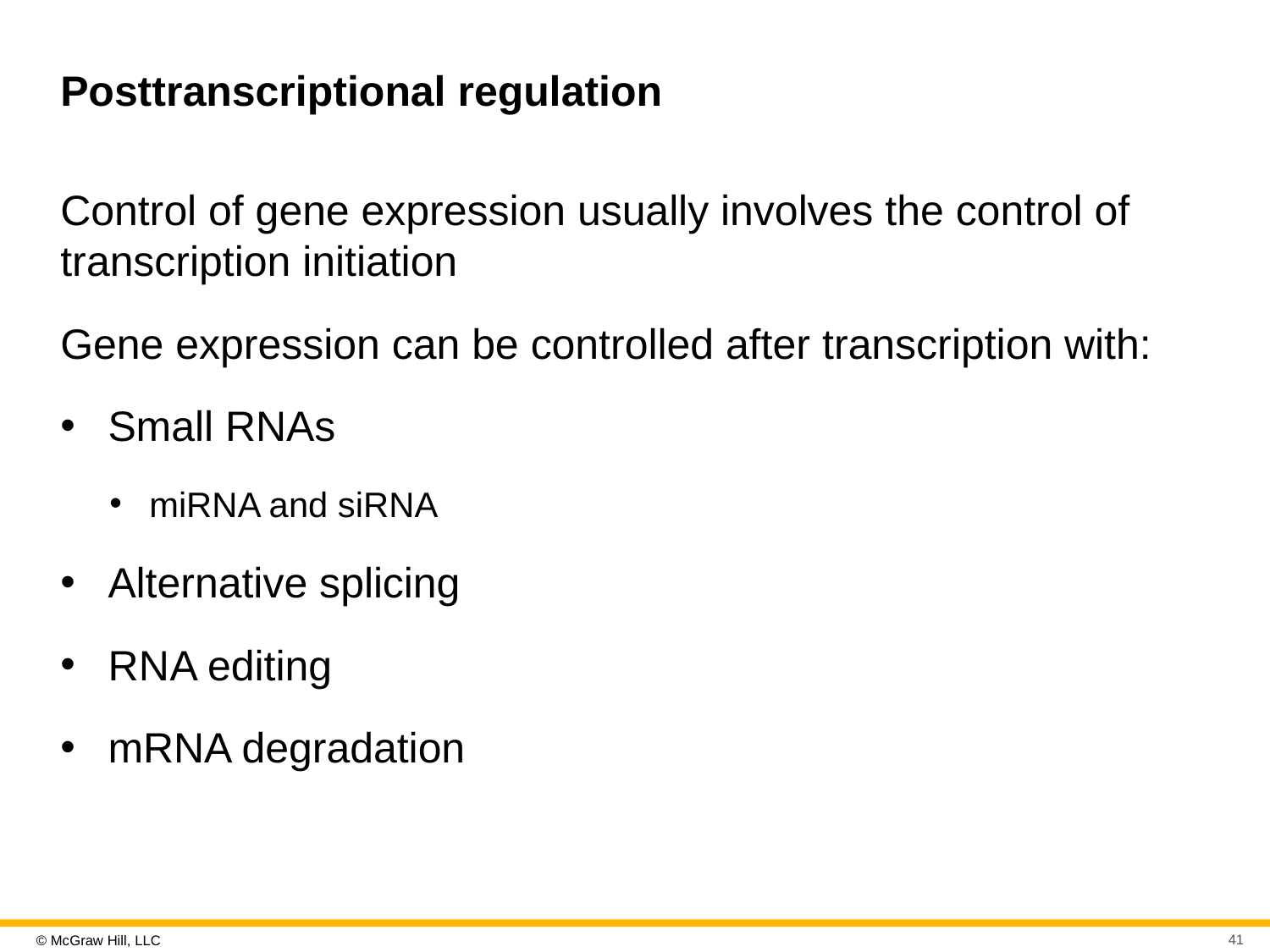

# Posttranscriptional regulation
Control of gene expression usually involves the control of transcription initiation
Gene expression can be controlled after transcription with:
Small RNAs
miRNA and siRNA
Alternative splicing
R N A editing
mRNA degradation
41